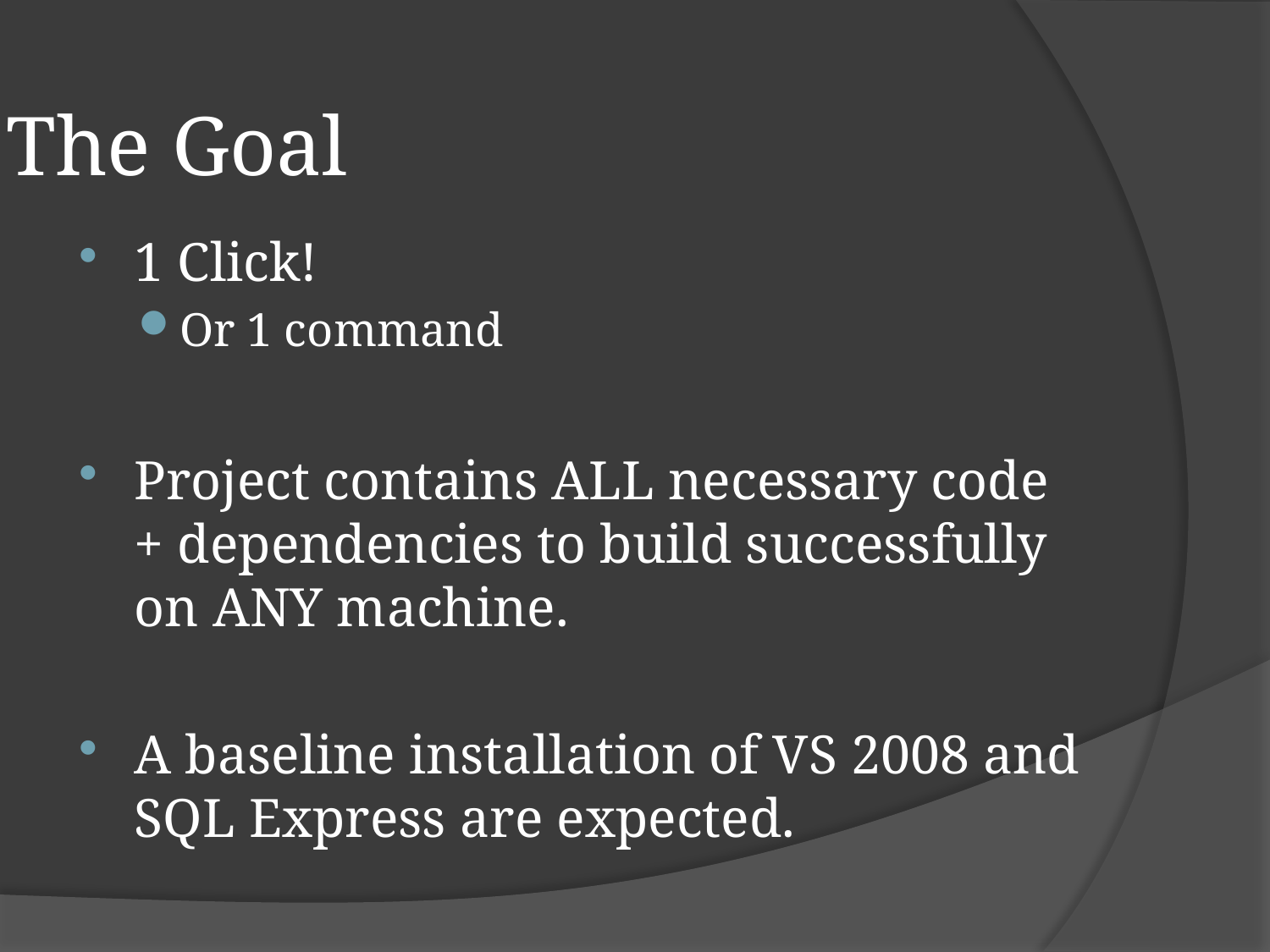

# The Goal
1 Click!
Or 1 command

Project contains ALL necessary code + dependencies to build successfully on ANY machine.

A baseline installation of VS 2008 and SQL Express are expected.